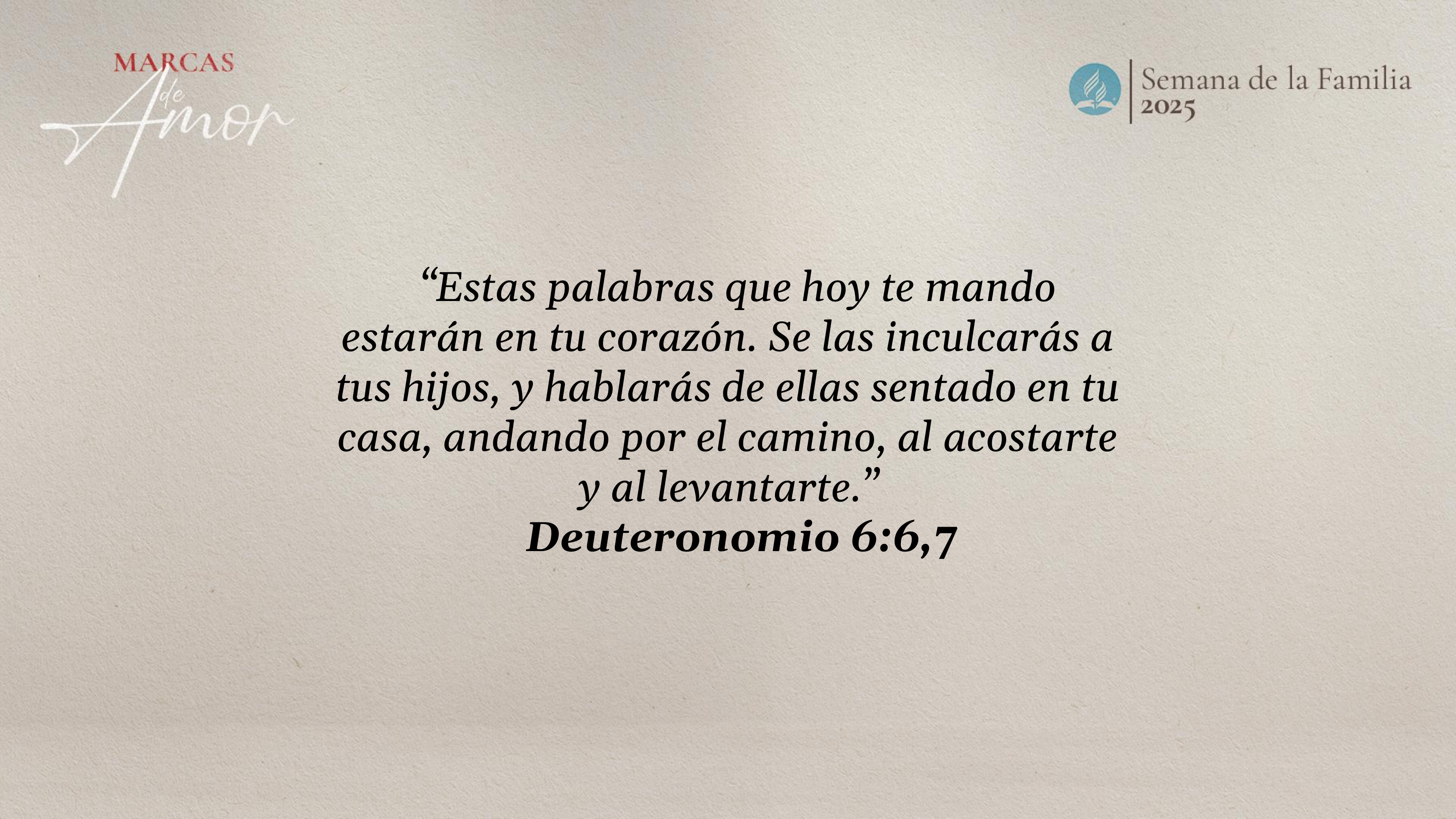

“Estas palabras que hoy te mando estarán en tu corazón. Se las inculcarás a tus hijos, y hablarás de ellas sentado en tu casa, andando por el camino, al acostarte y al levantarte.”
Deuteronomio 6:6,7